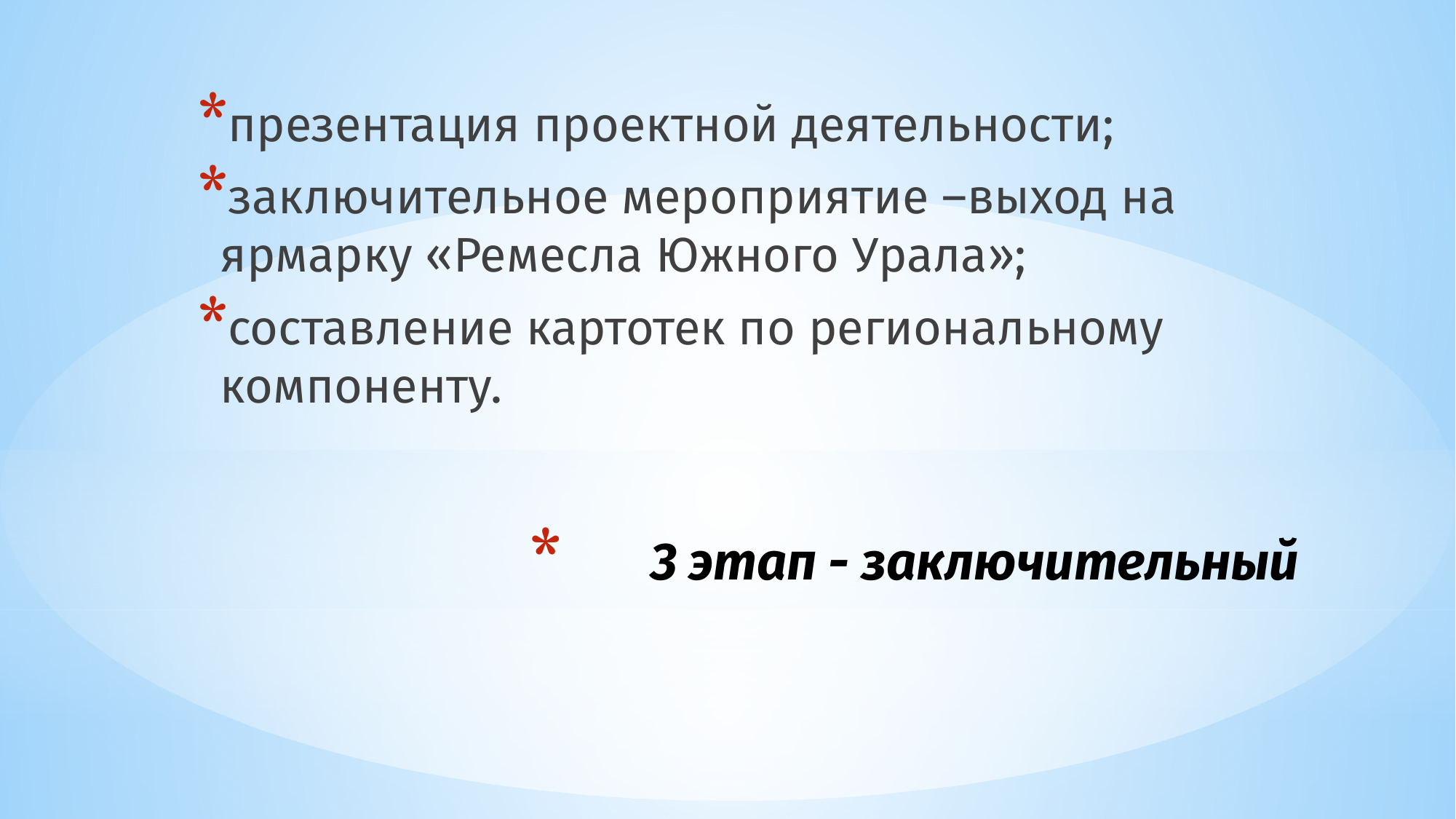

презентация проектной деятельности;
заключительное мероприятие –выход на ярмарку «Ремесла Южного Урала»;
составление картотек по региональному компоненту.

# 3 этап - заключительный